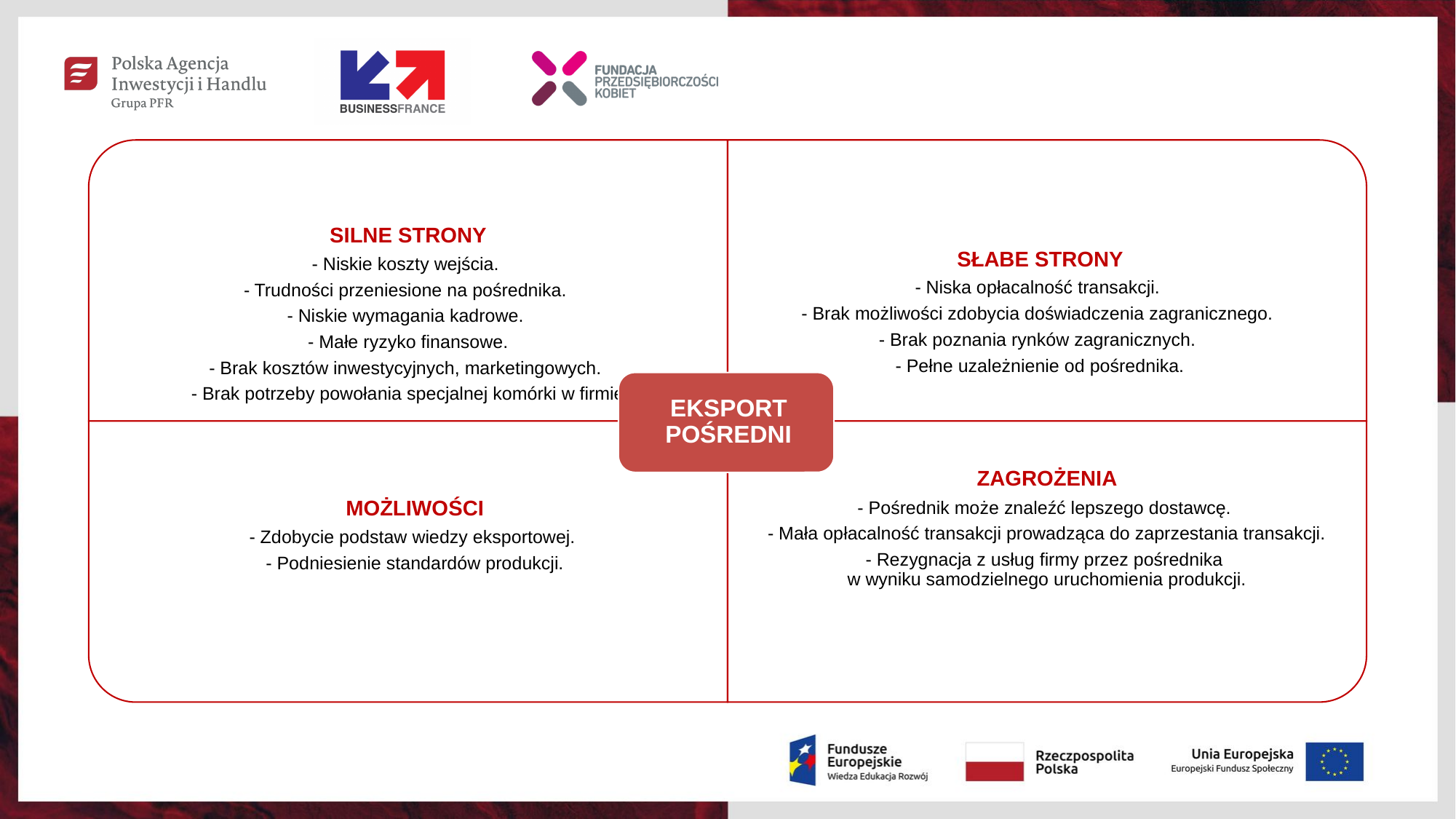

SILNE STRONY
- Niskie koszty wejścia.
- Trudności przeniesione na pośrednika.
- Niskie wymagania kadrowe.
- Małe ryzyko finansowe.
- Brak kosztów inwestycyjnych, marketingowych.
- Brak potrzeby powołania specjalnej komórki w firmie

SŁABE STRONY
- Niska opłacalność transakcji.
- Brak możliwości zdobycia doświadczenia zagranicznego.
- Brak poznania rynków zagranicznych.
- Pełne uzależnienie od pośrednika.
MOŻLIWOŚCI
- Zdobycie podstaw wiedzy eksportowej.
- Podniesienie standardów produkcji.

ZAGROŻENIA
- Pośrednik może znaleźć lepszego dostawcę.
- Mała opłacalność transakcji prowadząca do zaprzestania transakcji.
- Rezygnacja z usług firmy przez pośrednika
w wyniku samodzielnego uruchomienia produkcji.

EKSPORT POŚREDNI